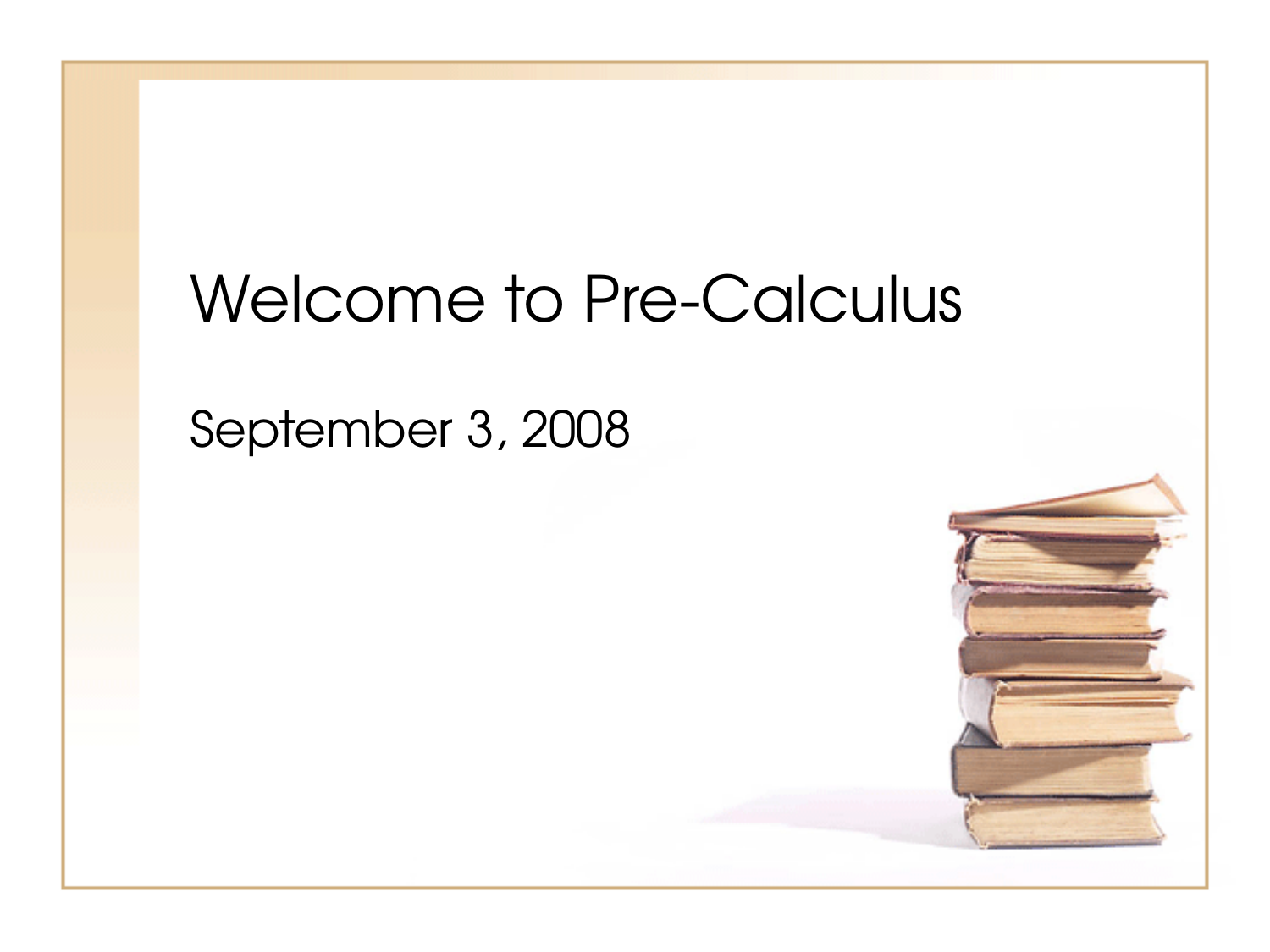

# Welcome to Pre-Calculus
September 3, 2008